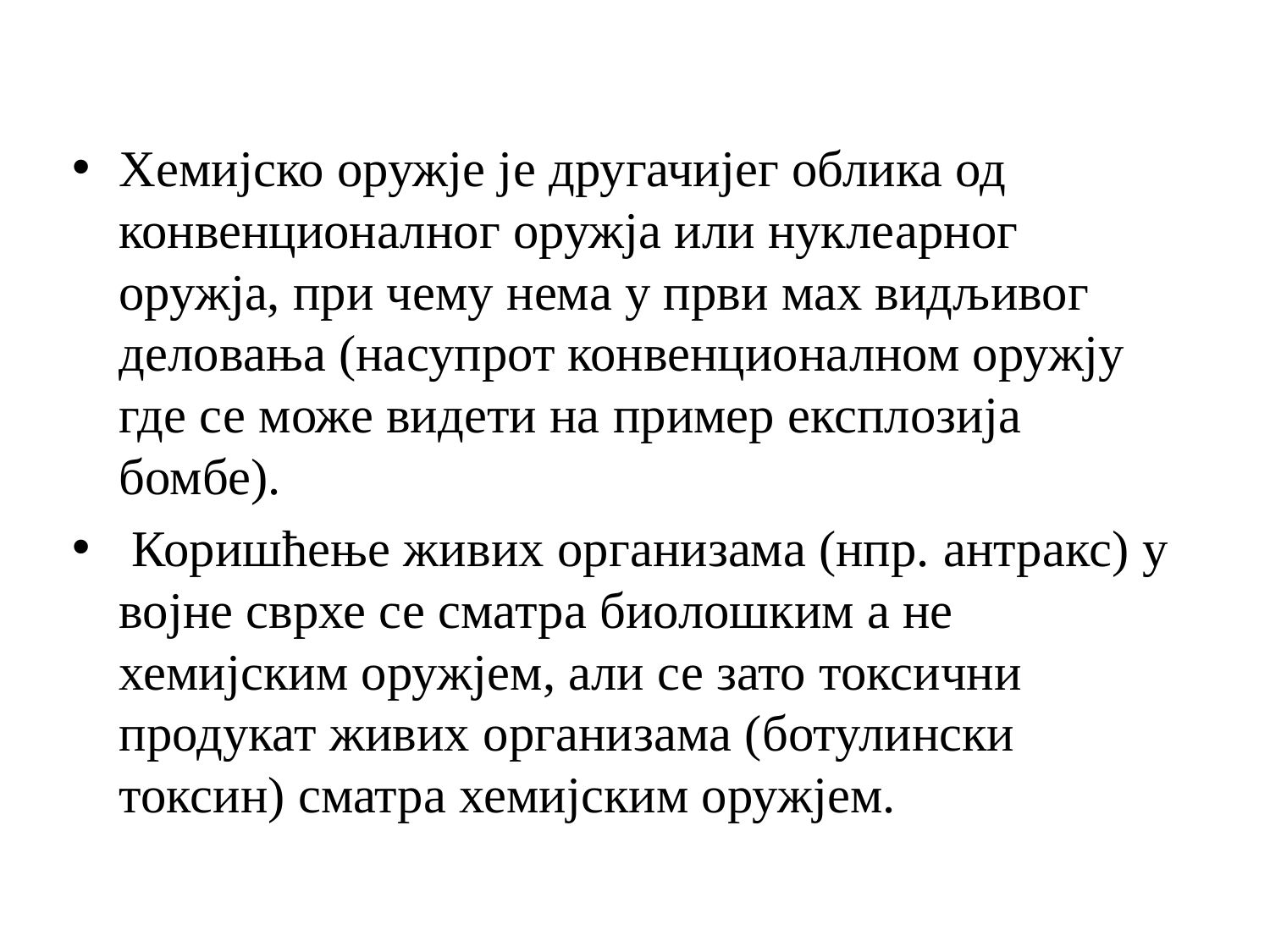

Хемијско оружје је другачијег облика од конвенционалног оружја или нуклеарног оружја, при чему нема у први мах видљивог деловања (насупрот конвенционалном оружју где се може видети на пример експлозија бомбе).
 Коришћење живих организама (нпр. антракс) у војне сврхе се сматра биолошким а не хемијским оружјем, али се зато токсични продукат живих организама (ботулински токсин) сматра хемијским оружјем.